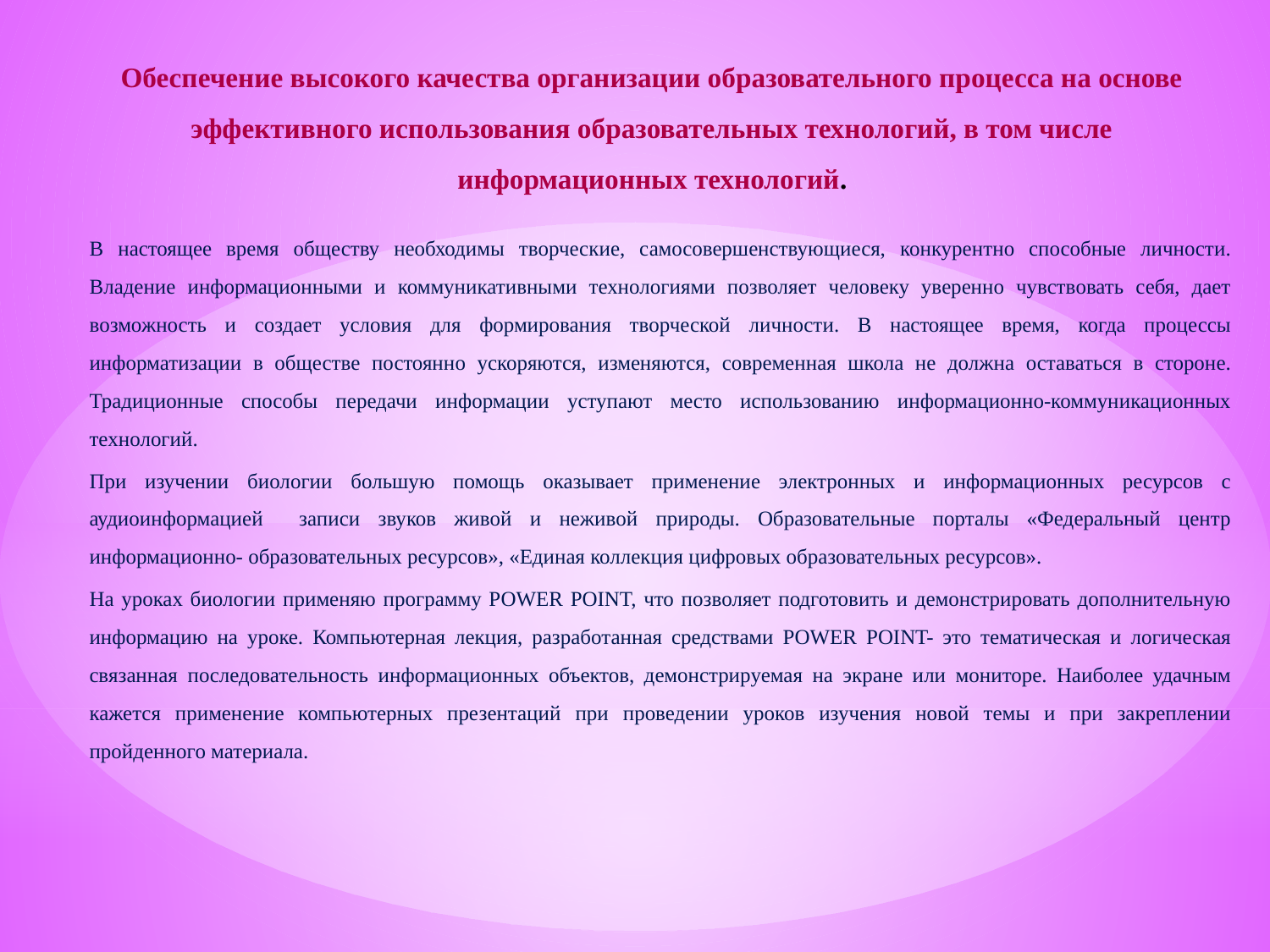

# Обеспечение высокого качества организации образовательного процесса на основе эффективного использования образовательных технологий, в том числе информационных технологий.
В настоящее время обществу необходимы творческие, самосовершенствующиеся, конкурентно способные личности. Владение информационными и коммуникативными технологиями позволяет человеку уверенно чувствовать себя, дает возможность и создает условия для формирования творческой личности. В настоящее время, когда процессы информатизации в обществе постоянно ускоряются, изменяются, современная школа не должна оставаться в стороне. Традиционные способы передачи информации уступают место использованию информационно-коммуникационных технологий.
При изучении биологии большую помощь оказывает применение электронных и информационных ресурсов с аудиоинформацией  записи звуков живой и неживой природы. Образовательные порталы «Федеральный центр информационно- образовательных ресурсов», «Единая коллекция цифровых образовательных ресурсов».
На уроках биологии применяю программу POWER POINT, что позволяет подготовить и демонстрировать дополнительную информацию на уроке. Компьютерная лекция, разработанная средствами POWER POINT- это тематическая и логическая связанная последовательность информационных объектов, демонстрируемая на экране или мониторе. Наиболее удачным кажется применение компьютерных презентаций при проведении уроков изучения новой темы и при закреплении пройденного материала.